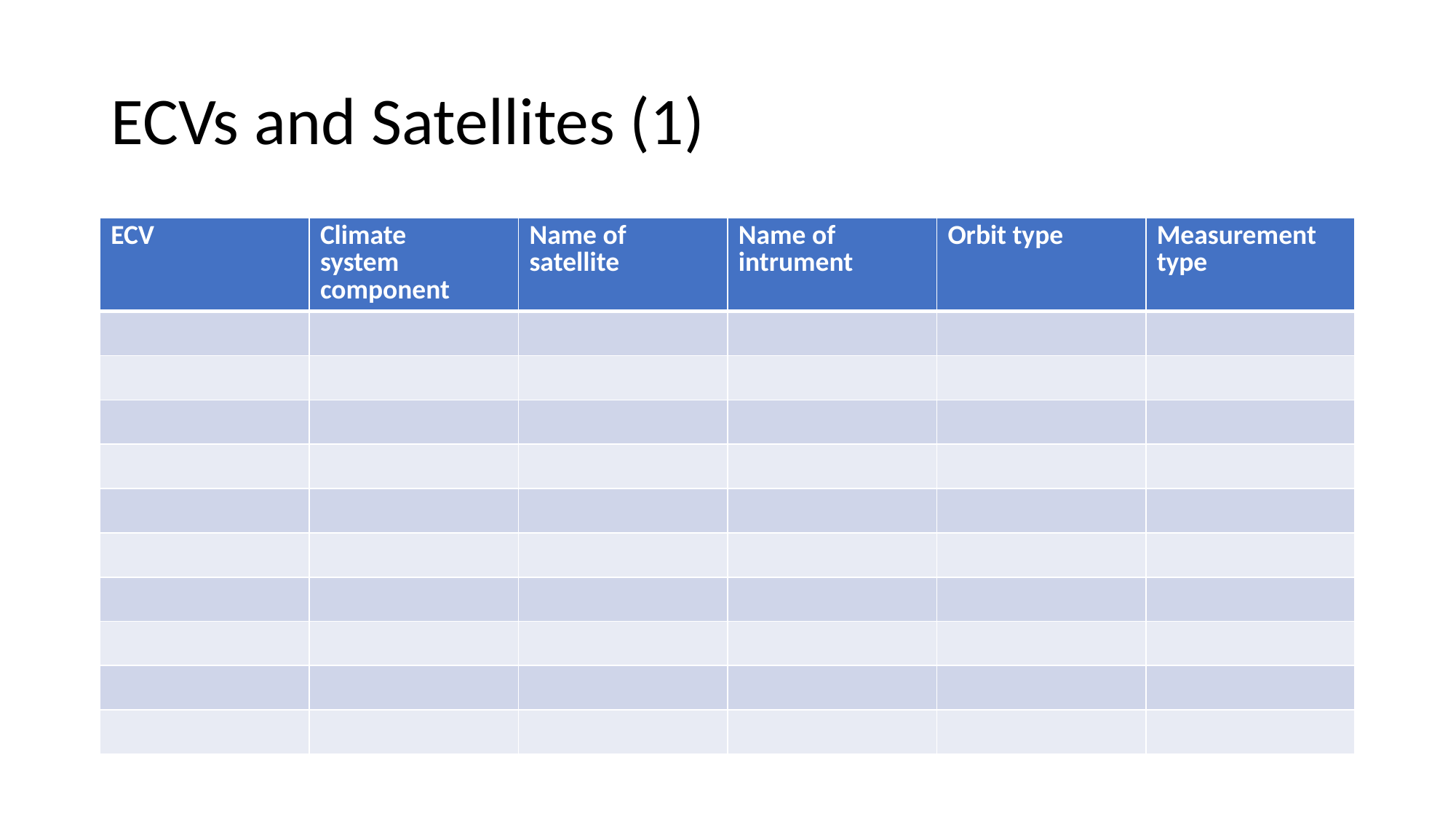

# ECVs and Satellites (1)
| ECV | Climate system component | Name of satellite | Name of intrument | Orbit type | Measurement type |
| --- | --- | --- | --- | --- | --- |
|  |  |  |  |  |  |
|  |  |  |  |  |  |
|  |  |  |  |  |  |
|  |  |  |  |  |  |
|  |  |  |  |  |  |
|  |  |  |  |  |  |
|  |  |  |  |  |  |
|  |  |  |  |  |  |
|  |  |  |  |  |  |
|  |  |  |  |  |  |